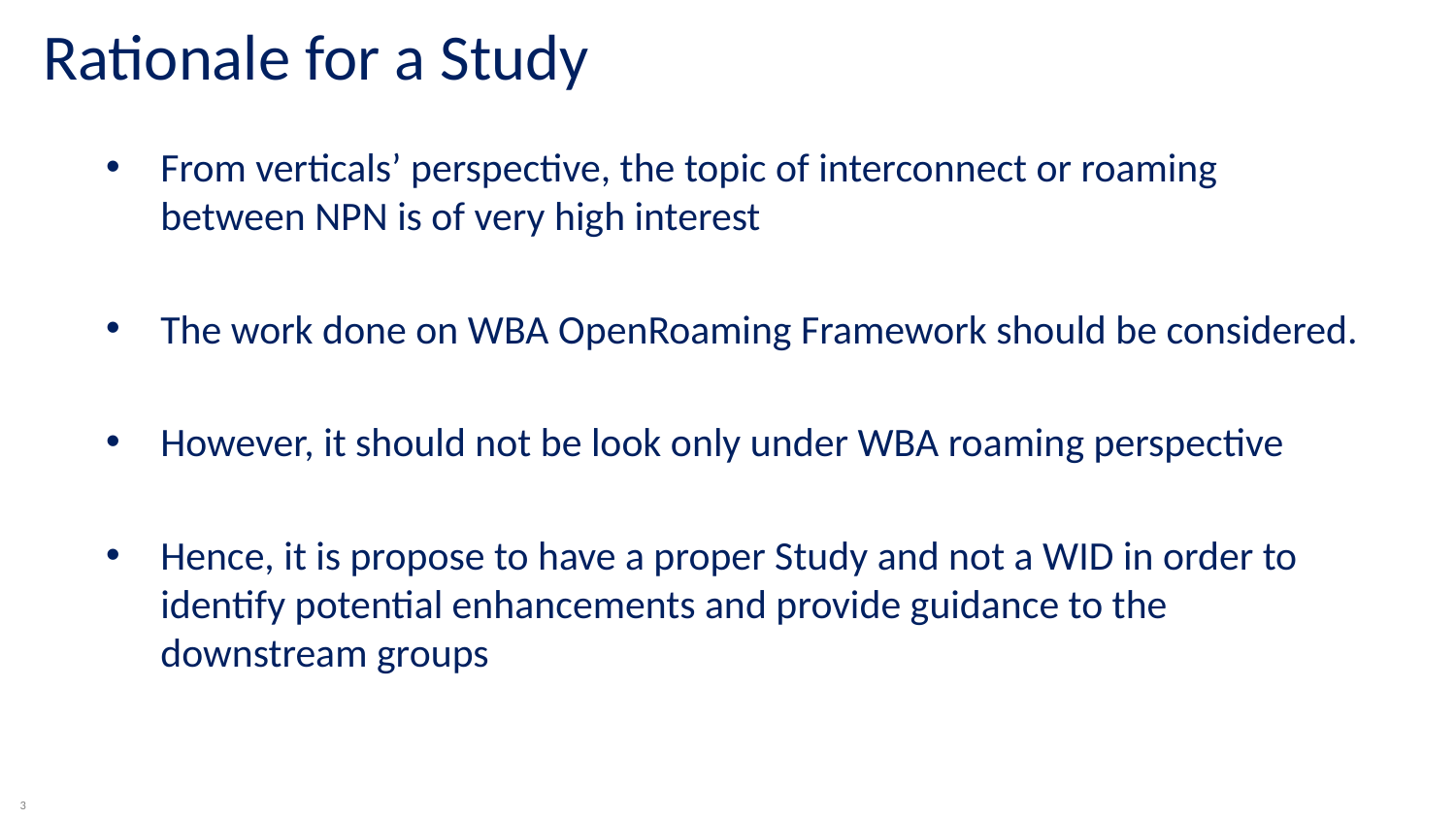

Rationale for a Study
From verticals’ perspective, the topic of interconnect or roaming between NPN is of very high interest

The work done on WBA OpenRoaming Framework should be considered.

However, it should not be look only under WBA roaming perspective

Hence, it is propose to have a proper Study and not a WID in order to identify potential enhancements and provide guidance to the downstream groups